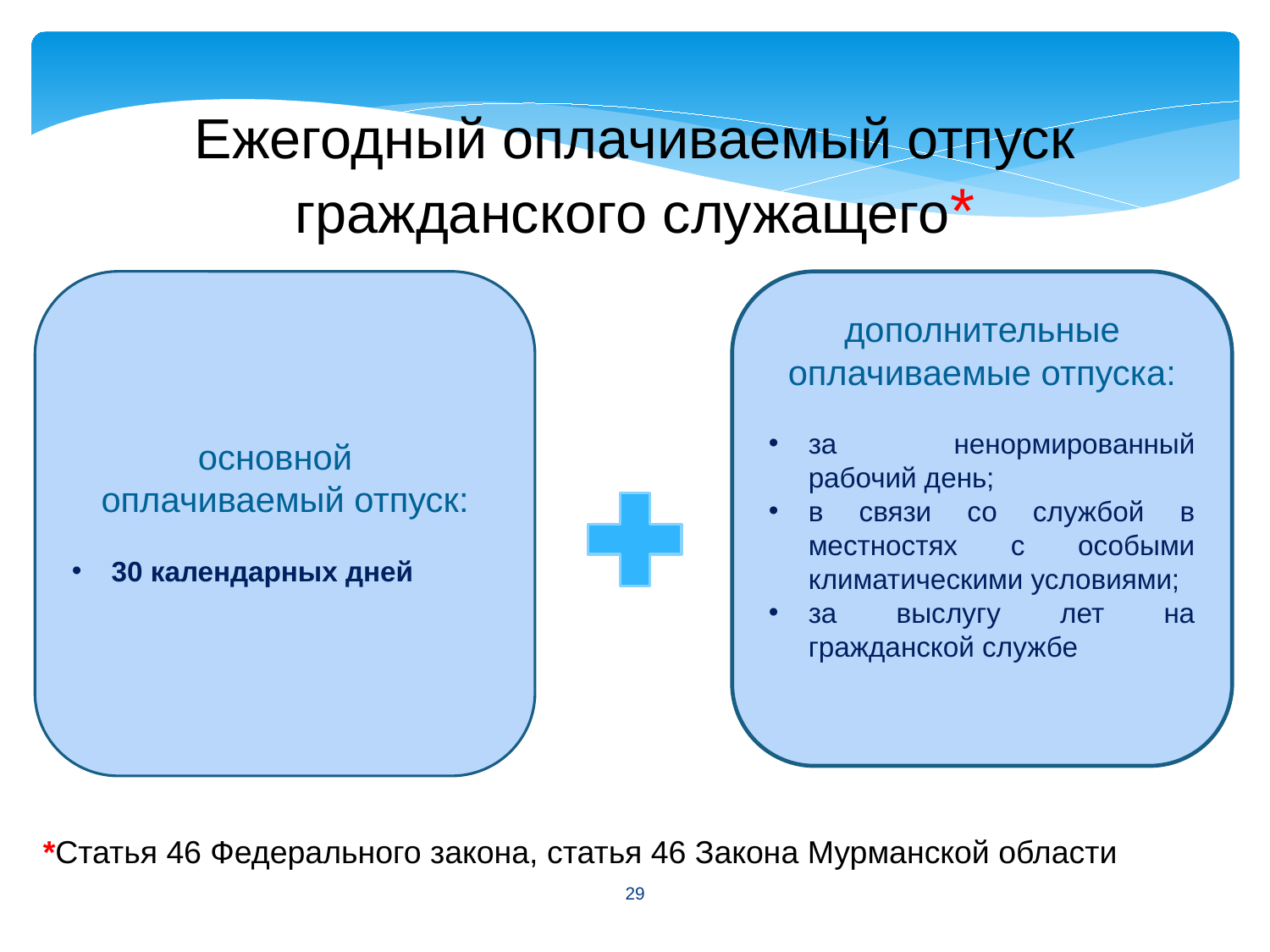

Ежегодный оплачиваемый отпуск гражданского служащего*

основной
оплачиваемый отпуск:

30 календарных дней

дополнительные оплачиваемые отпуска:

за ненормированный рабочий день;
в связи со службой в местностях с особыми климатическими условиями;
за выслугу лет на гражданской службе

*Статья 46 Федерального закона, статья 46 Закона Мурманской области
29